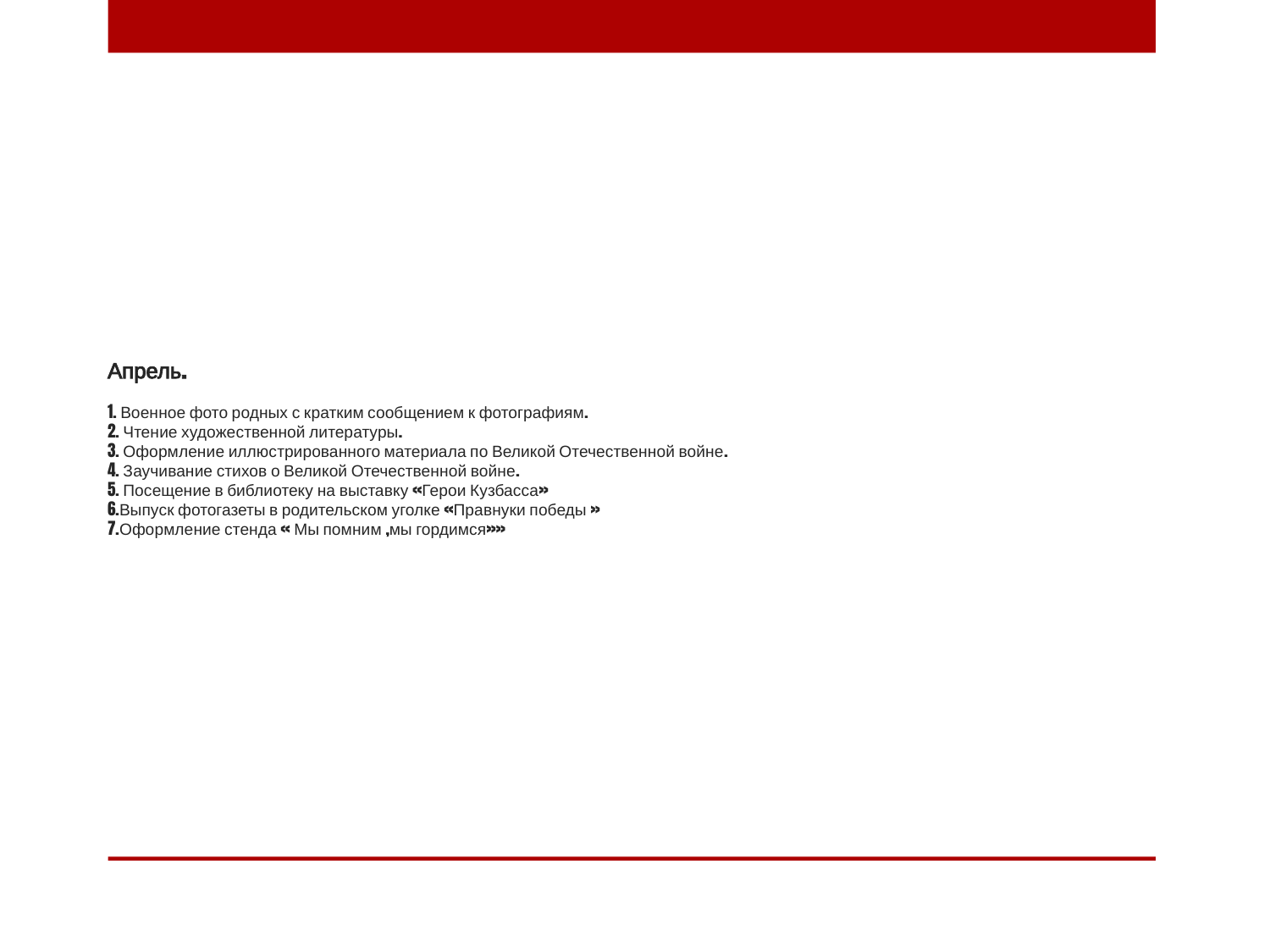

# Апрель. 1. Военное фото родных с кратким сообщением к фотографиям. 2. Чтение художественной литературы. 3. Оформление иллюстрированного материала по Великой Отечественной войне. 4. Заучивание стихов о Великой Отечественной войне. 5. Посещение в библиотеку на выставку «Герои Кузбасса» 6.Выпуск фотогазеты в родительском уголке «Правнуки победы » 7.Оформление стенда « Мы помним ,мы гордимся»»